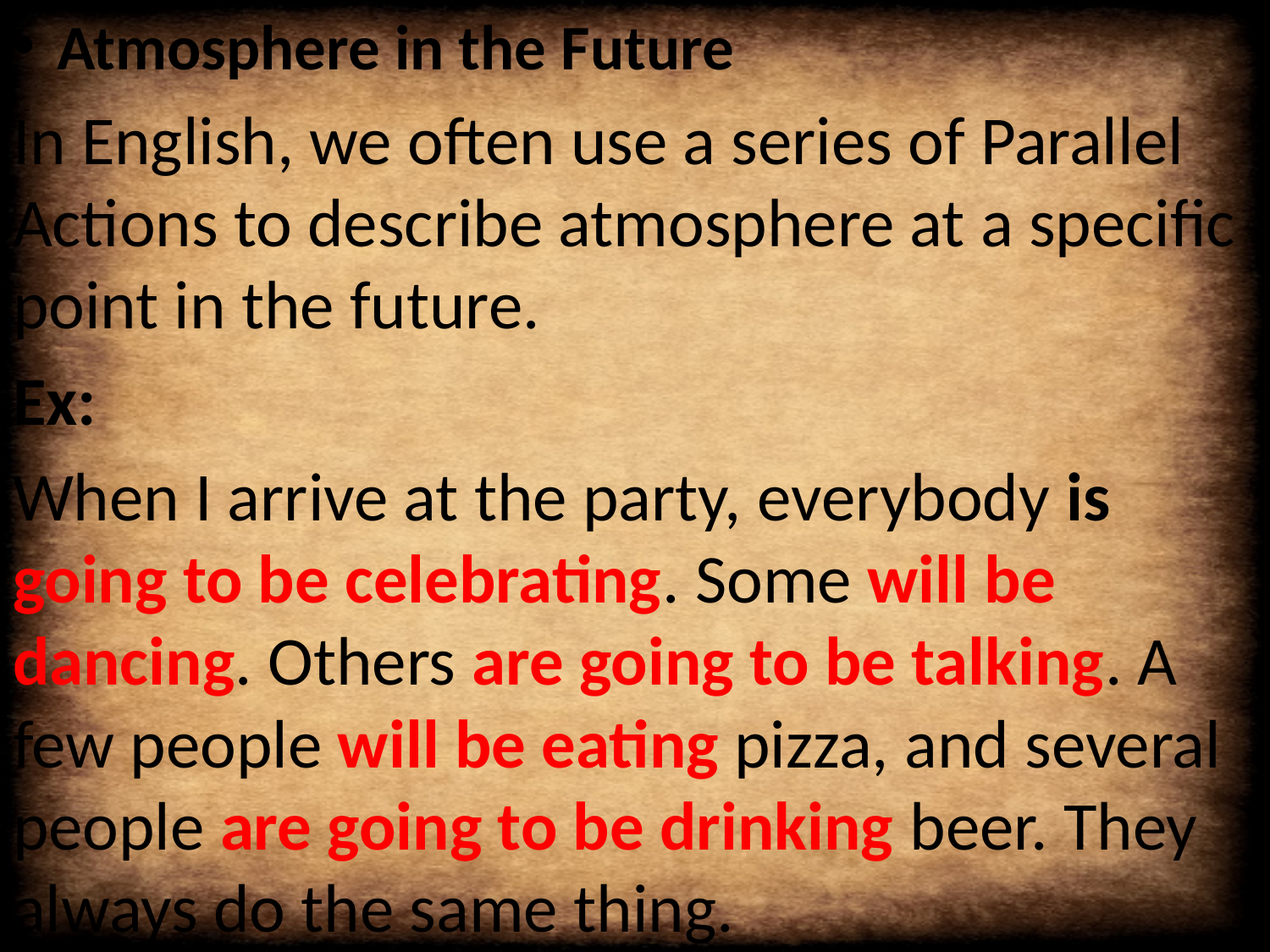

Atmosphere in the Future
In English, we often use a series of Parallel Actions to describe atmosphere at a specific point in the future.
Ex:
When I arrive at the party, everybody is going to be celebrating. Some will be dancing. Others are going to be talking. A few people will be eating pizza, and several people are going to be drinking beer. They always do the same thing.